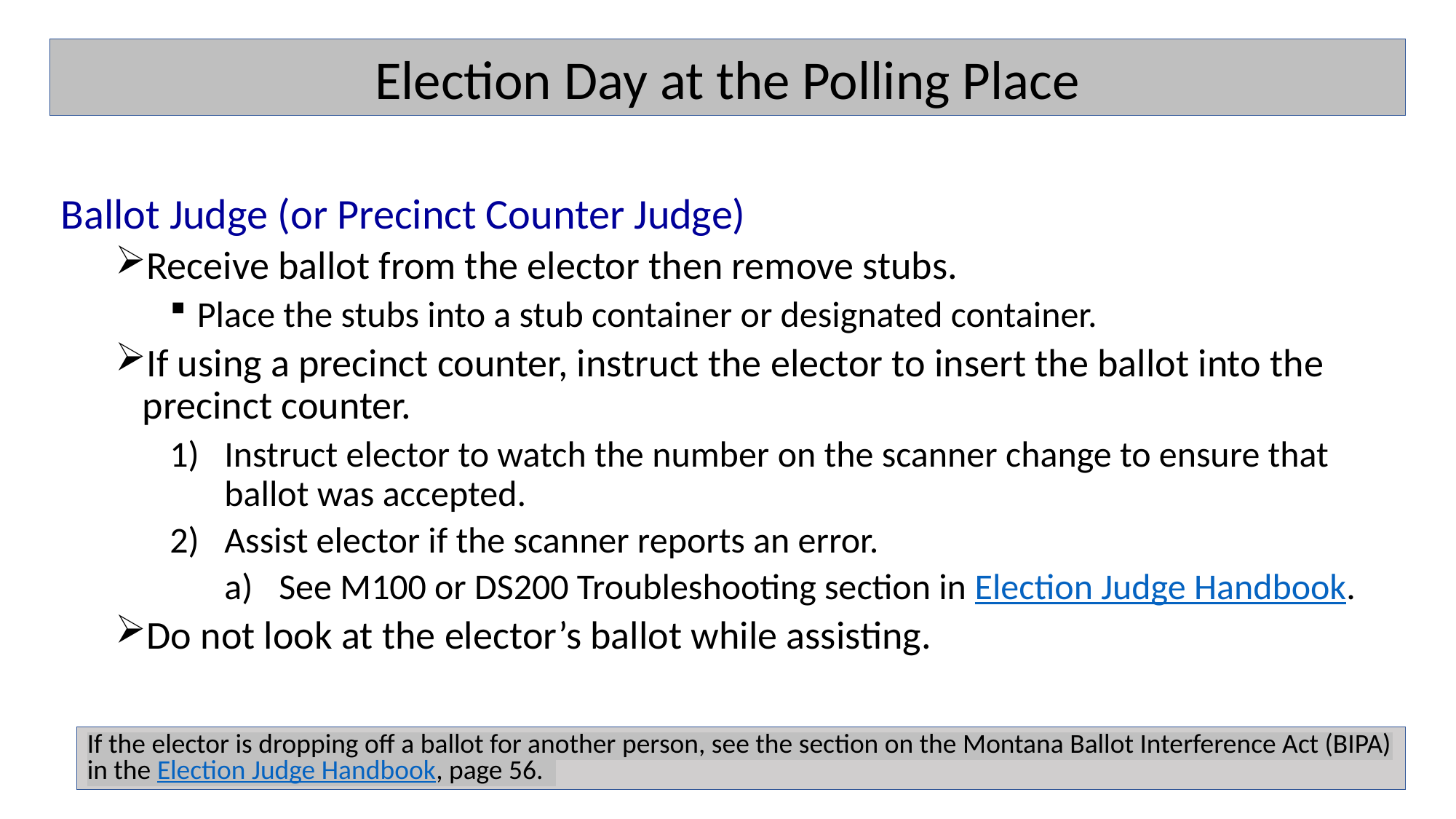

Election Day at the Polling Place
Ballot Judge (or Precinct Counter Judge)
Receive ballot from the elector then remove stubs.
Place the stubs into a stub container or designated container.
If using a precinct counter, instruct the elector to insert the ballot into the precinct counter.
Instruct elector to watch the number on the scanner change to ensure that ballot was accepted.
Assist elector if the scanner reports an error.
See M100 or DS200 Troubleshooting section in Election Judge Handbook.
Do not look at the elector’s ballot while assisting.
If the elector is dropping off a ballot for another person, see the section on the Montana Ballot Interference Act (BIPA) in the Election Judge Handbook, page 56.
27